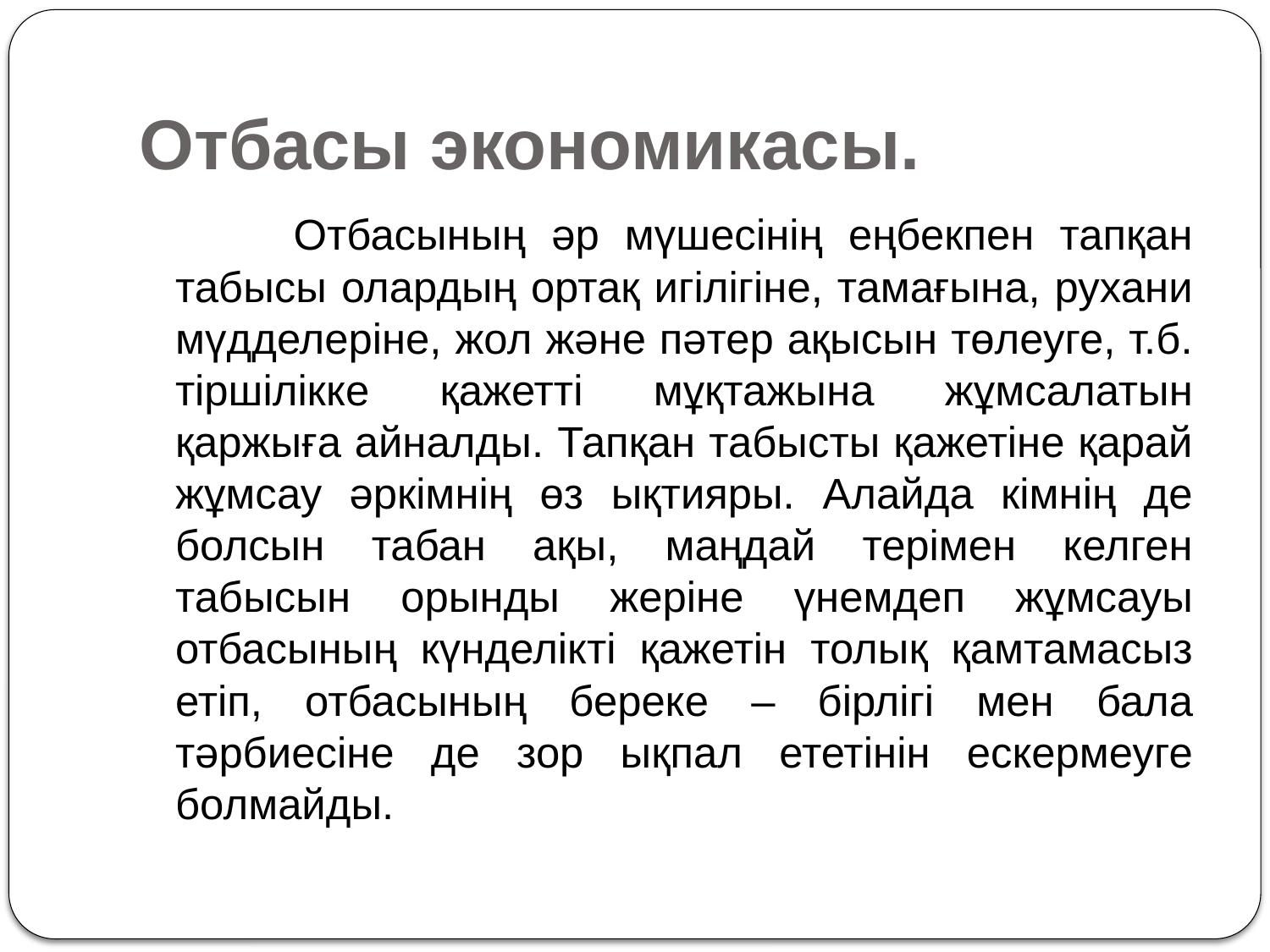

# Отбасы экономикасы.
      Отбасының әр мүшесінің еңбекпен тапқан табысы олардың ортақ игілігіне, тамағына, рухани мүдделеріне, жол және пәтер ақысын төлеуге, т.б. тіршілікке қажетті мұқтажына жұмсалатын қаржыға айналды. Тапқан табысты қажетіне қарай жұмсау әркімнің өз ықтияры. Алайда кімнің де болсын табан ақы, маңдай терімен келген табысын орынды жеріне үнемдеп жұмсауы отбасының күнделікті қажетін толық қамтамасыз етіп, отбасының береке – бірлігі мен бала тәрбиесіне де зор ықпал ететінін ескермеуге болмайды.